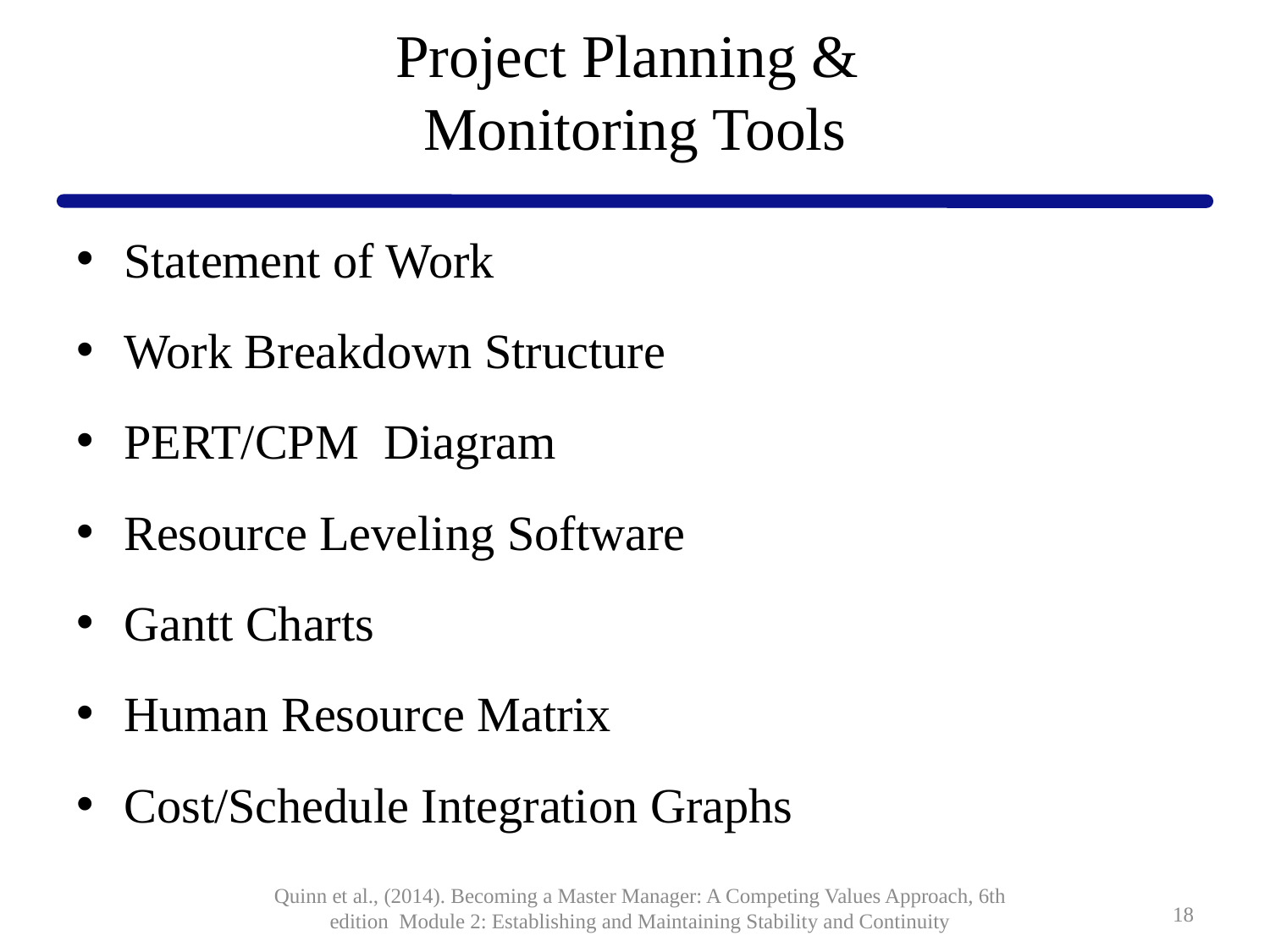

# Project Planning & Monitoring Tools
Statement of Work
Work Breakdown Structure
PERT/CPM  Diagram
Resource Leveling Software
Gantt Charts
Human Resource Matrix
Cost/Schedule Integration Graphs

Quinn et al., (2014). Becoming a Master Manager: A Competing Values Approach, 6th edition  Module 2: Establishing and Maintaining Stability and Continuity
18